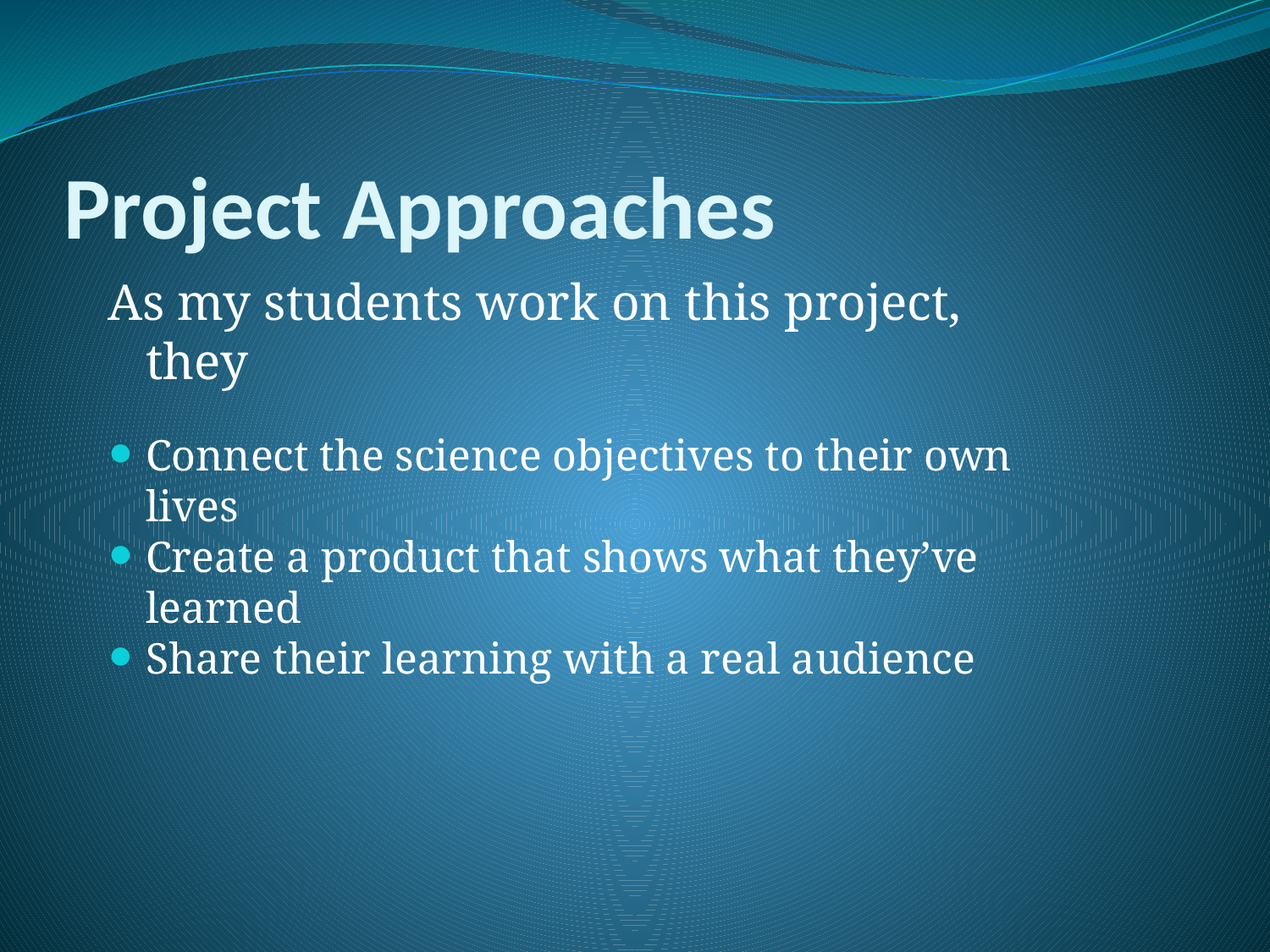

# Project Approaches
As my students work on this project, they

Connect the science objectives to their own lives
Create a product that shows what they’ve learned
Share their learning with a real audience